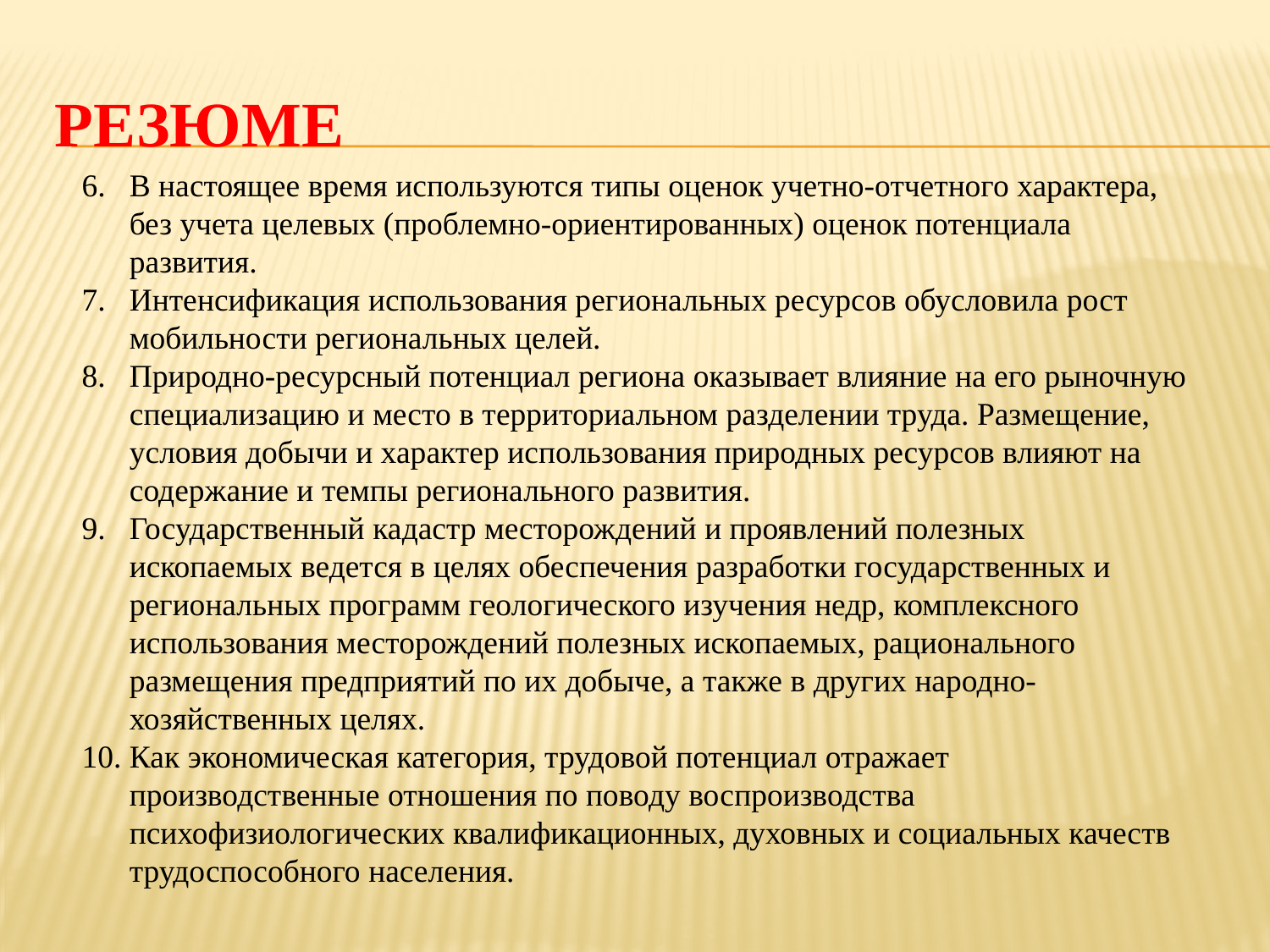

# резюме
В настоящее время используются типы оценок учетно-отчетного характера, без учета целевых (проблемно-ориентированных) оценок потенциала развития.
Интенсификация использования региональных ресурсов обусловила рост мобильности региональных целей.
Природно-ресурсный потенциал региона оказывает влияние на его рыночную специализацию и место в территориальном разделении труда. Размещение, условия добычи и характер использования природных ресурсов влияют на содержание и темпы регионального развития.
Государственный кадастр месторождений и проявлений полезных ископаемых ведется в целях обеспечения разработки государственных и региональных программ геологического изучения недр, комплексного использования месторождений полезных ископаемых, рационального размещения предприятий по их добыче, а также в других народно-хозяйственных целях.
Как экономическая категория, трудовой потенциал отражает производственные отношения по поводу воспроизводства психофизиологических квалификационных, духовных и социальных качеств трудоспособного населения.